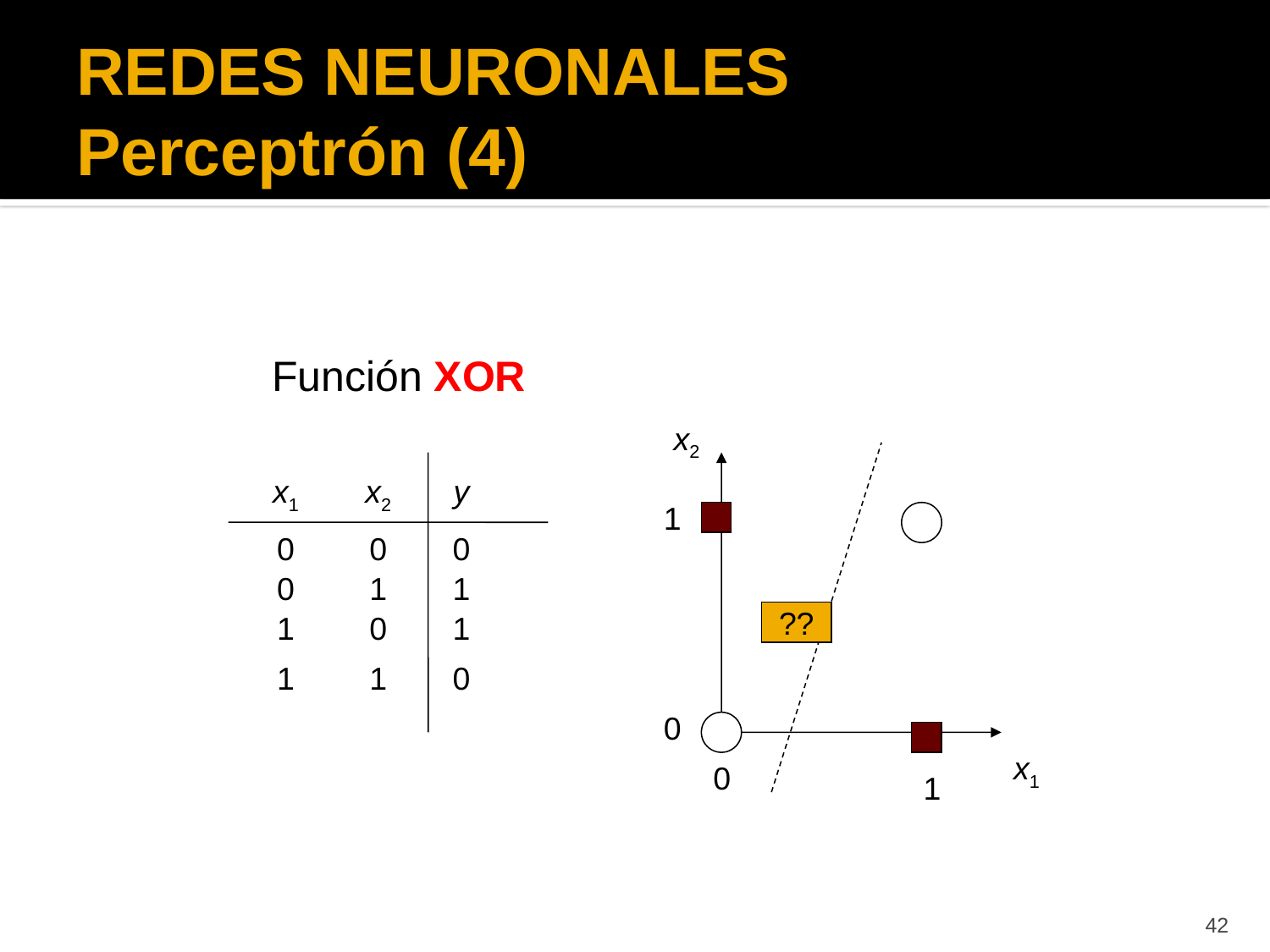

# REDES NEURONALES Perceptrón (4)
Función XOR
x2

1

0

x1
0
1

x1
x2
y

0
0
0
0
1
1
1
0
1
1
1
0
??
42